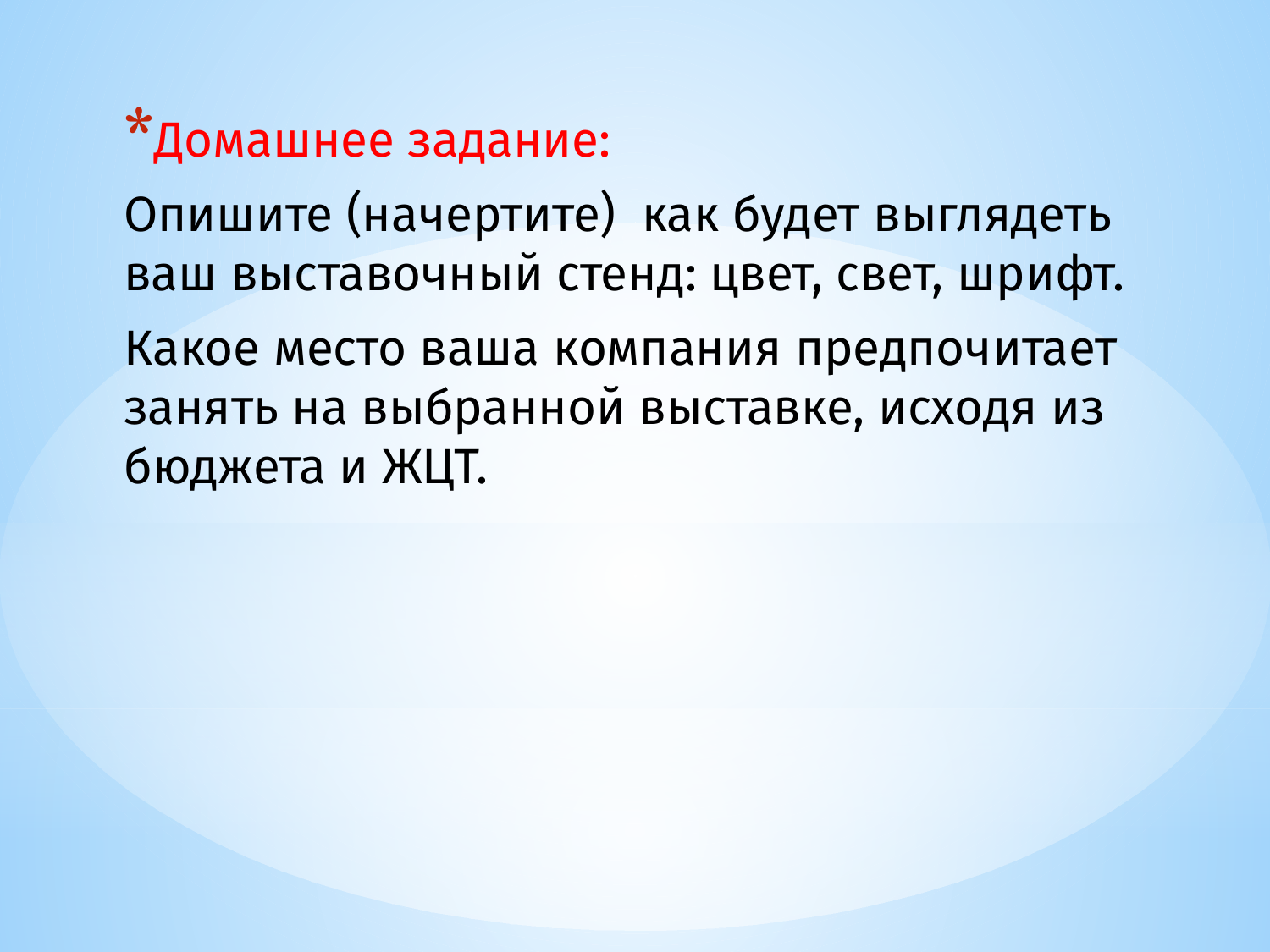

Домашнее задание:
Опишите (начертите)  как будет выглядеть ваш выставочный стенд: цвет, свет, шрифт.
Какое место ваша компания предпочитает занять на выбранной выставке, исходя из бюджета и ЖЦТ.

#